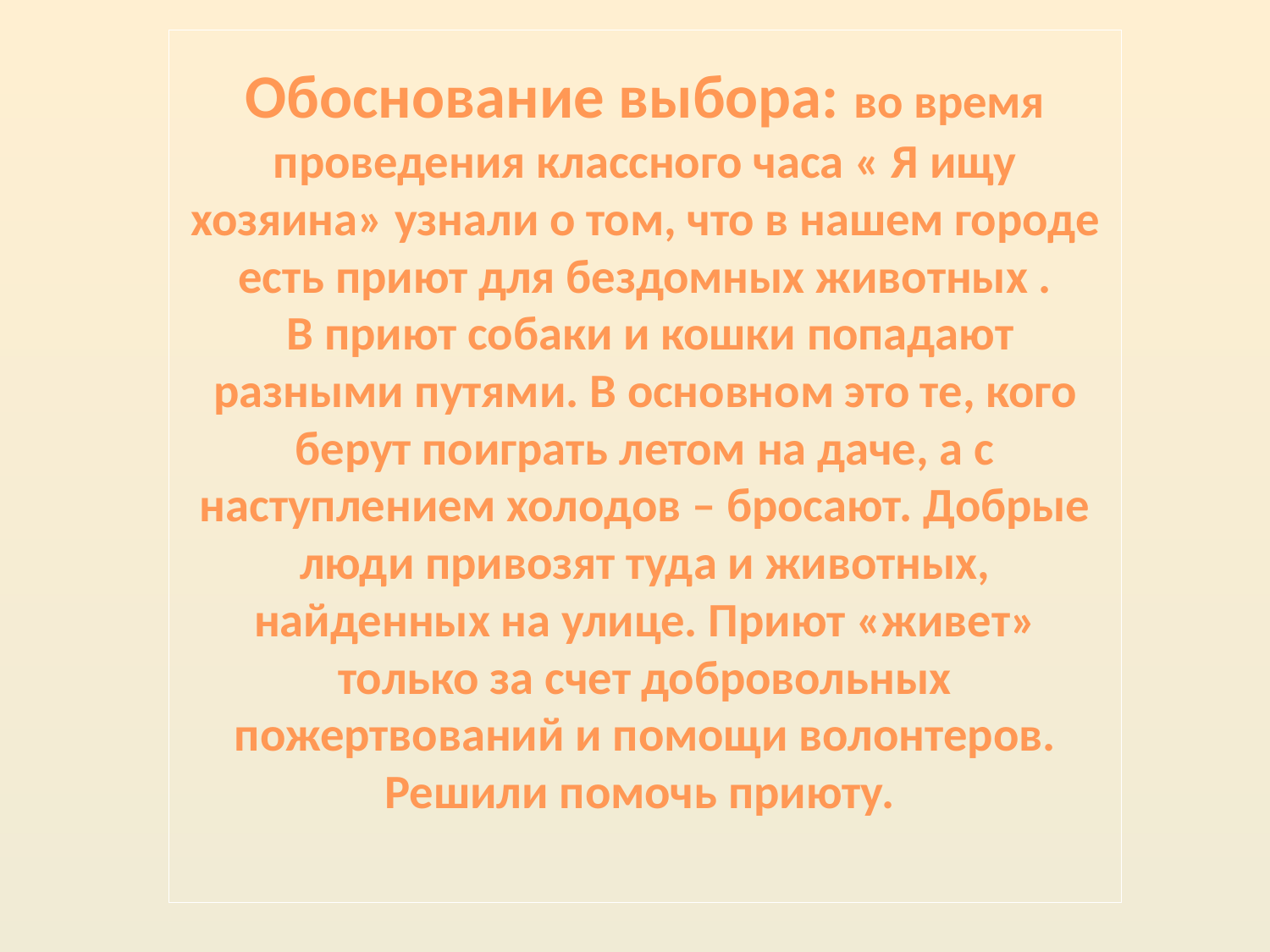

# Обоснование выбора: во время проведения классного часа « Я ищу хозяина» узнали о том, что в нашем городе есть приют для бездомных животных . В приют собаки и кошки попадают разными путями. В основном это те, кого берут поиграть летом на даче, а с наступлением холодов – бросают. Добрые люди привозят туда и животных, найденных на улице. Приют «живет» только за счет добровольных пожертвований и помощи волонтеров. Решили помочь приюту.